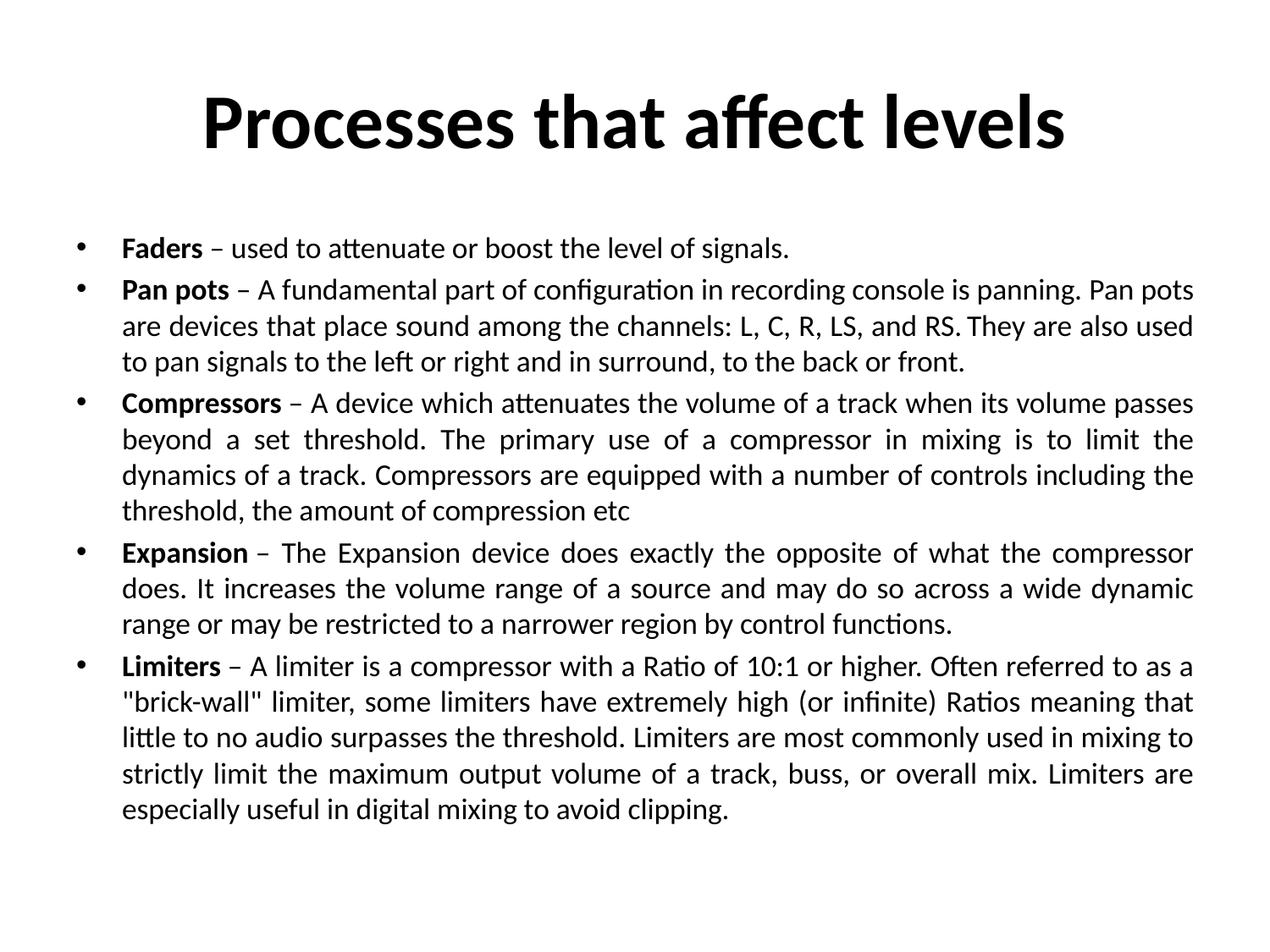

# Processes that affect levels
Faders – used to attenuate or boost the level of signals.
Pan pots – A fundamental part of configuration in recording console is panning. Pan pots are devices that place sound among the channels: L, C, R, LS, and RS. They are also used to pan signals to the left or right and in surround, to the back or front.
Compressors – A device which attenuates the volume of a track when its volume passes beyond a set threshold. The primary use of a compressor in mixing is to limit the dynamics of a track. Compressors are equipped with a number of controls including the threshold, the amount of compression etc
Expansion – The Expansion device does exactly the opposite of what the compressor does. It increases the volume range of a source and may do so across a wide dynamic range or may be restricted to a narrower region by control functions.
Limiters – A limiter is a compressor with a Ratio of 10:1 or higher. Often referred to as a "brick-wall" limiter, some limiters have extremely high (or infinite) Ratios meaning that little to no audio surpasses the threshold. Limiters are most commonly used in mixing to strictly limit the maximum output volume of a track, buss, or overall mix. Limiters are especially useful in digital mixing to avoid clipping.